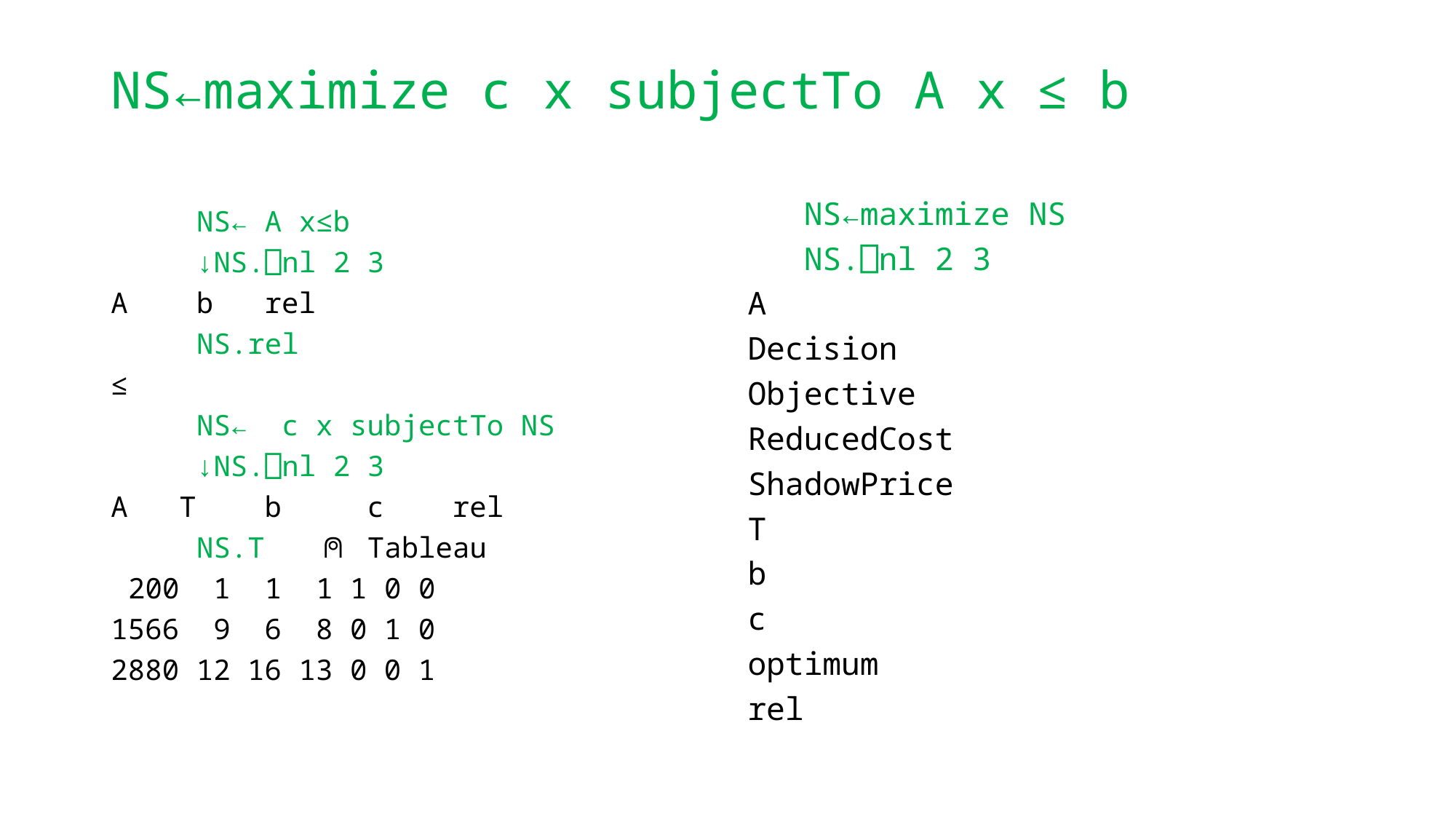

# NS←maximize c x subjectTo A x ≤ b
   NS←maximize NS
   NS.⎕nl 2 3
A
Decision
Objective
ReducedCost
ShadowPrice
T
b
c
optimum
rel
     NS← A x≤b
     ↓NS.⎕nl 2 3
A    b   rel
     NS.rel
≤
     NS←  c x subjectTo NS
     ↓NS.⎕nl 2 3
A   T    b     c    rel
     NS.T   ⍝ Tableau
 200  1  1  1 1 0 0
1566  9  6  8 0 1 0
2880 12 16 13 0 0 1